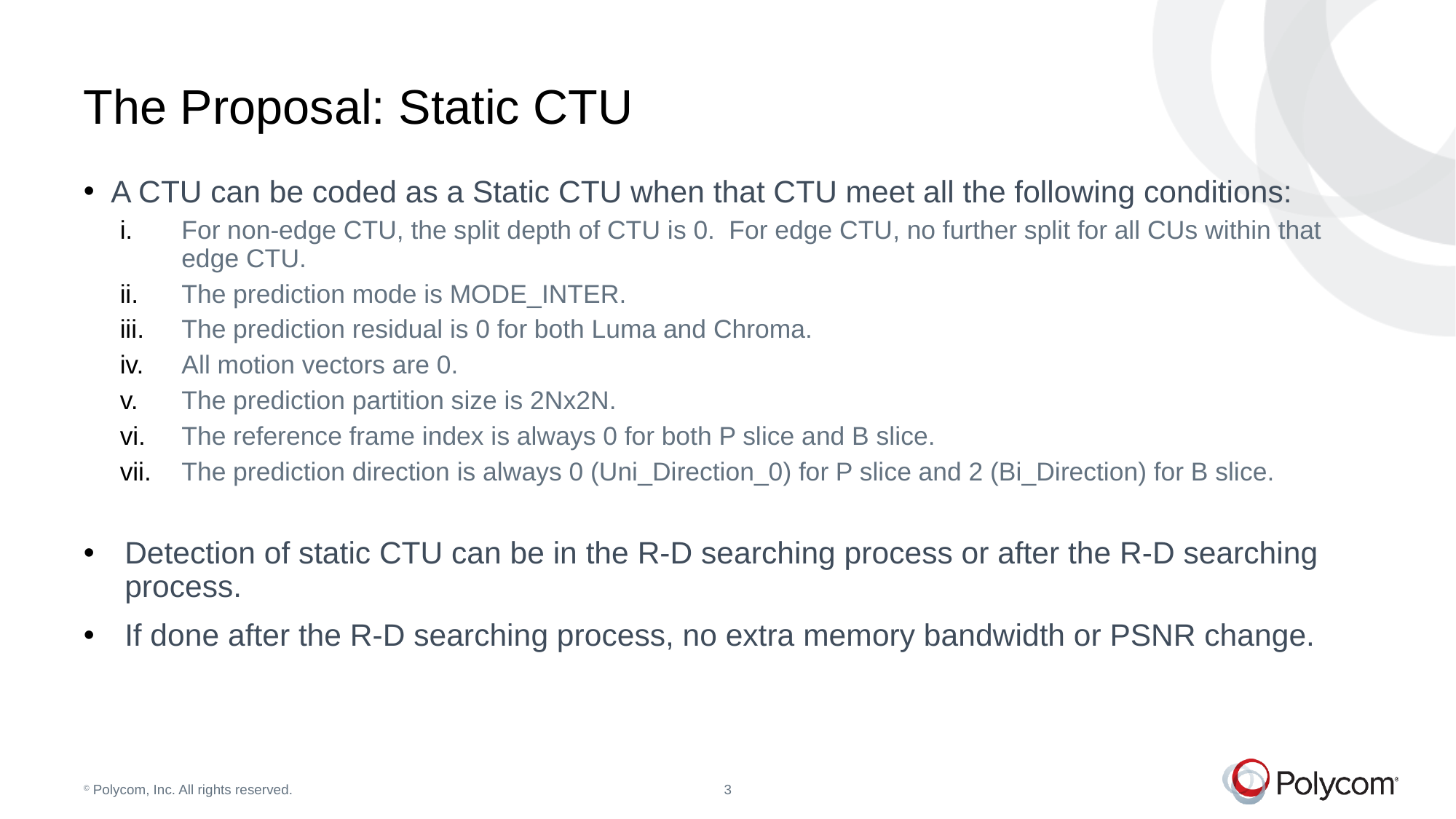

# The Proposal: Static CTU
A CTU can be coded as a Static CTU when that CTU meet all the following conditions:
For non-edge CTU, the split depth of CTU is 0.  For edge CTU, no further split for all CUs within that edge CTU.
The prediction mode is MODE_INTER.
The prediction residual is 0 for both Luma and Chroma.
All motion vectors are 0.
The prediction partition size is 2Nx2N.
The reference frame index is always 0 for both P slice and B slice.
The prediction direction is always 0 (Uni_Direction_0) for P slice and 2 (Bi_Direction) for B slice.

Detection of static CTU can be in the R-D searching process or after the R-D searching process.
If done after the R-D searching process, no extra memory bandwidth or PSNR change.